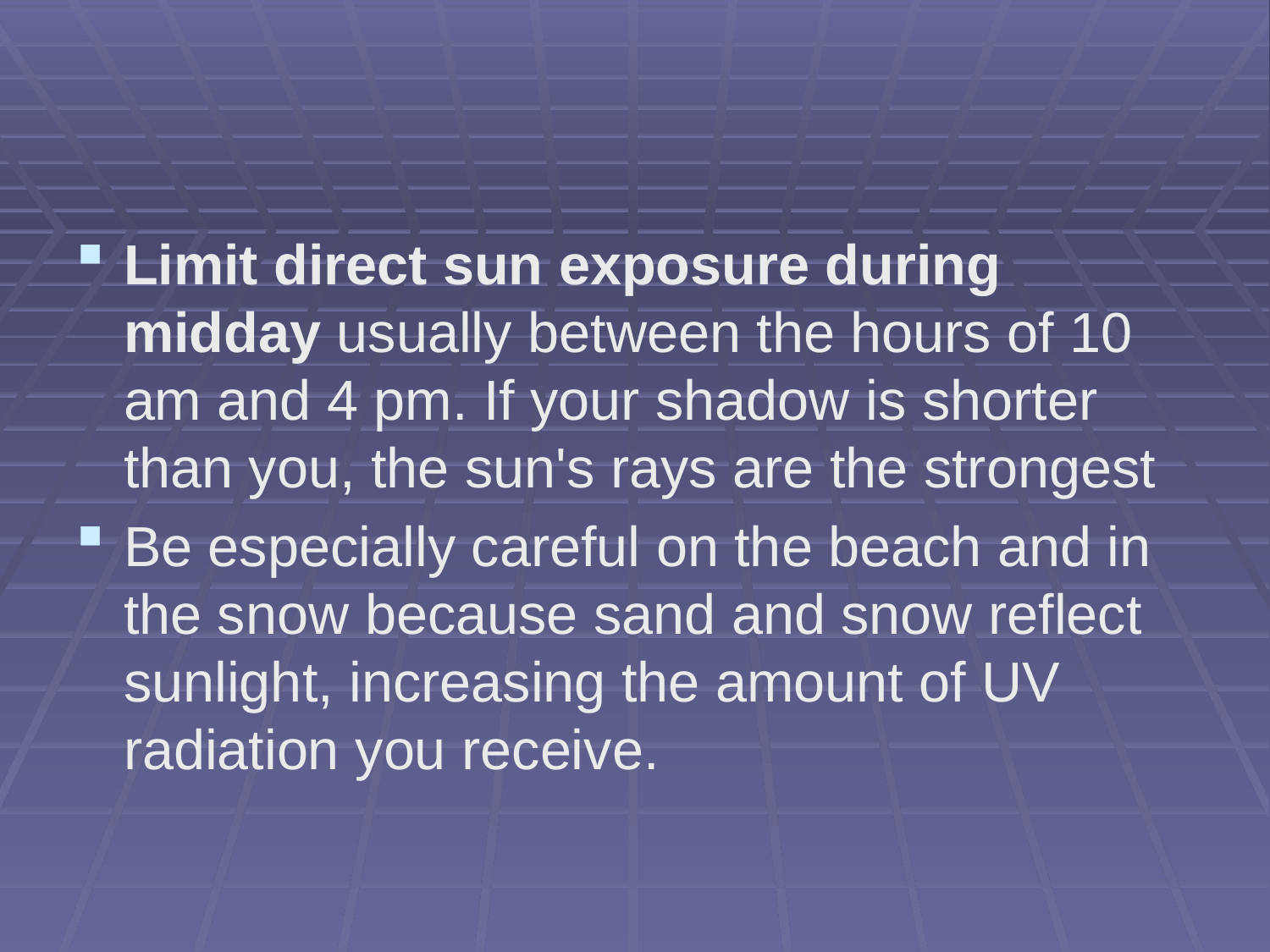

#
Limit direct sun exposure during midday usually between the hours of 10 am and 4 pm. If your shadow is shorter than you, the sun's rays are the strongest
Be especially careful on the beach and in the snow because sand and snow reflect sunlight, increasing the amount of UV radiation you receive.